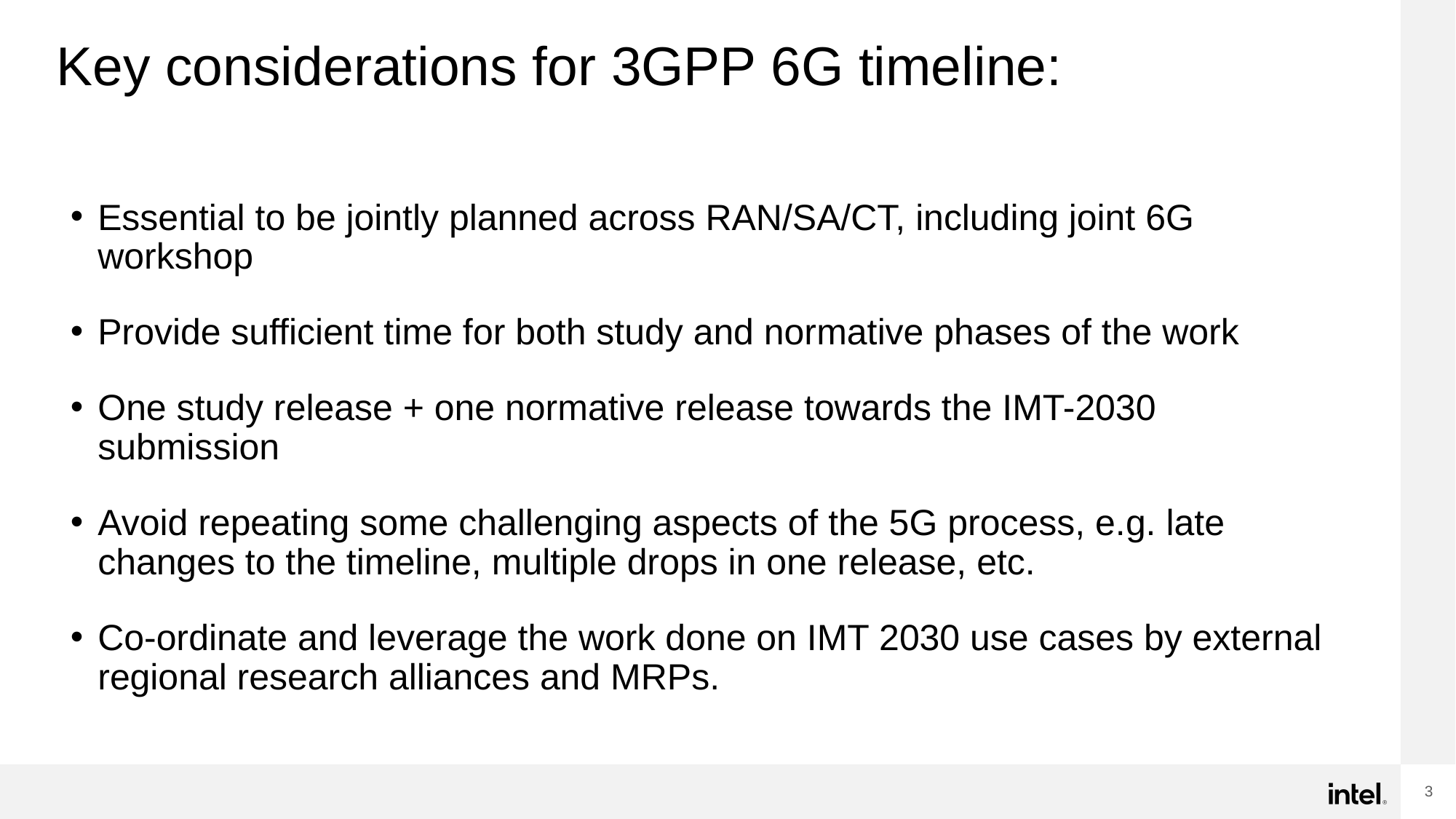

# Key considerations for 3GPP 6G timeline:
Essential to be jointly planned across RAN/SA/CT, including joint 6G workshop
Provide sufficient time for both study and normative phases of the work
One study release + one normative release towards the IMT-2030 submission
Avoid repeating some challenging aspects of the 5G process, e.g. late changes to the timeline, multiple drops in one release, etc.
Co-ordinate and leverage the work done on IMT 2030 use cases by external regional research alliances and MRPs.